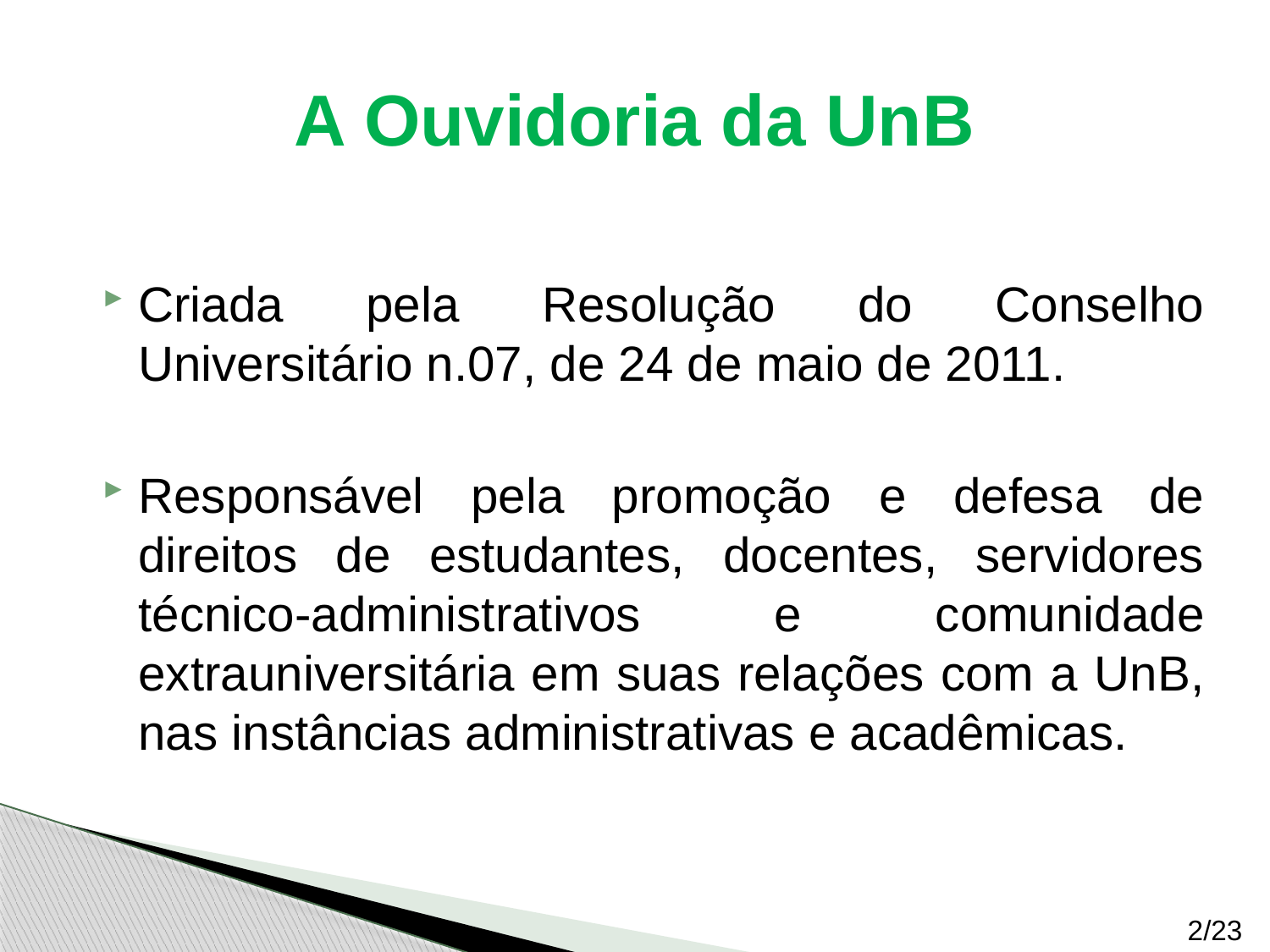

# A Ouvidoria da UnB
Criada pela Resolução do Conselho Universitário n.07, de 24 de maio de 2011.

Responsável pela promoção e defesa de direitos de estudantes, docentes, servidores técnico-administrativos e comunidade extrauniversitária em suas relações com a UnB, nas instâncias administrativas e acadêmicas.
2/23